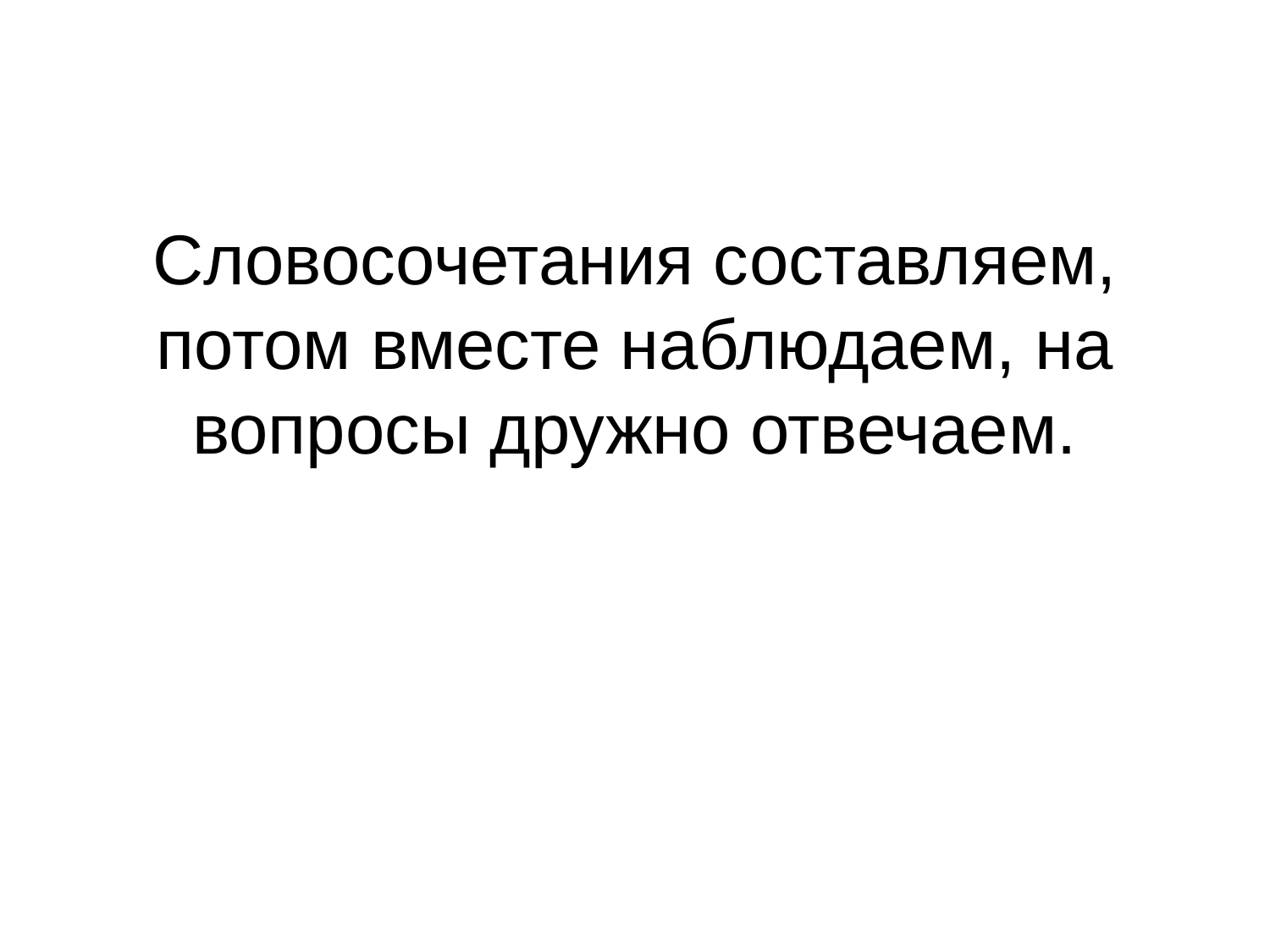

# Словосочетания составляем, потом вместе наблюдаем, на вопросы дружно отвечаем.